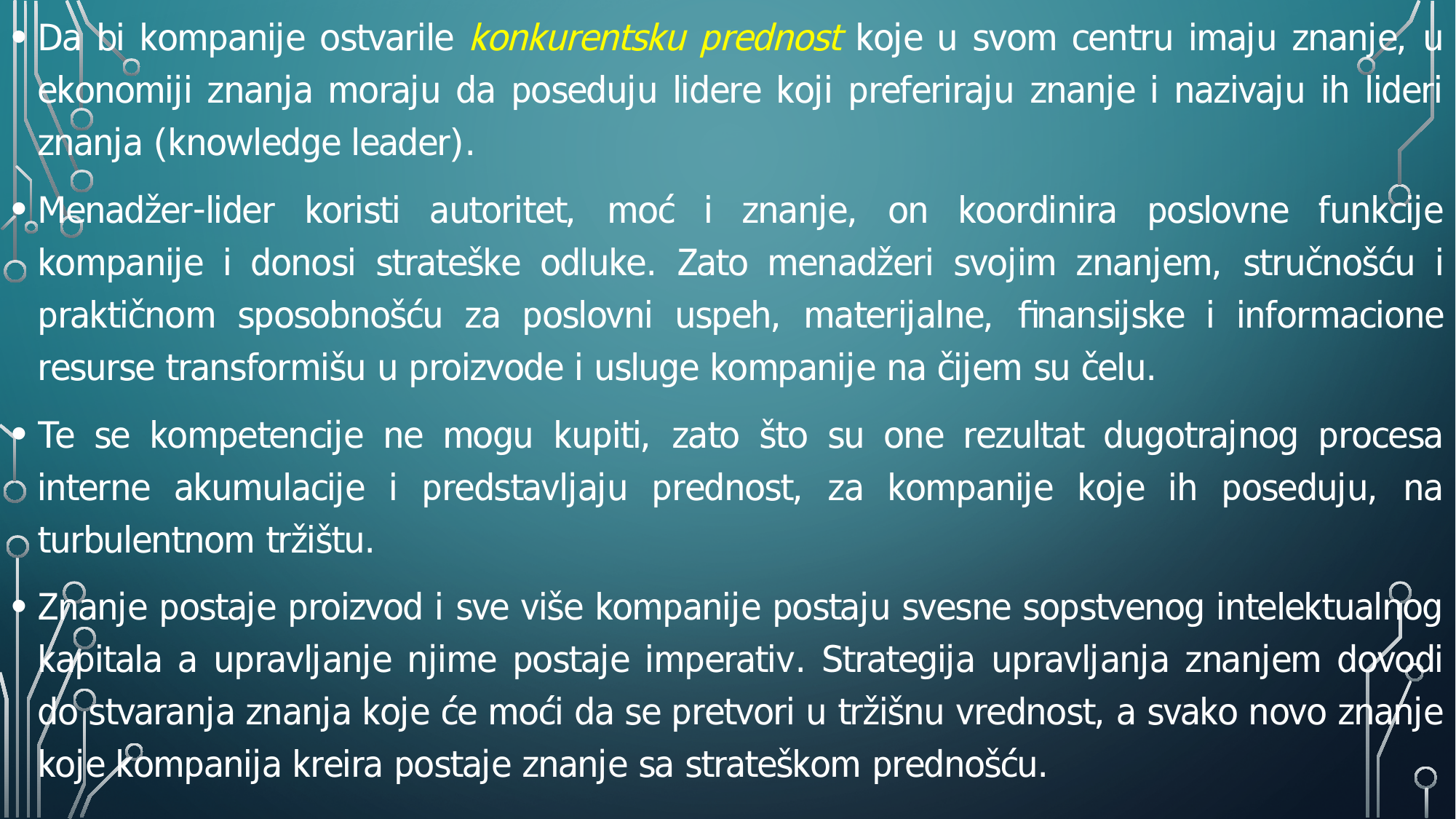

Da bi kompanije ostvarile konkurentsku prednost koje u svom centru imaju znanje, u ekonomiji znanja moraju da poseduju lidere koji preferiraju znanje i nazivaju ih lideri znanja (knowledge leader).
Menadžer-lider koristi autoritet, moć i znanje, on koordinira poslovne funkcije kompanije i donosi strateške odluke. Zato menadžeri svojim znanjem, stručnošću i praktičnom sposobnošću za poslovni uspeh, materijalne, finansijske i informacione resurse transformišu u proizvode i usluge kompanije na čijem su čelu.
Te se kompetencije ne mogu kupiti, zato što su one rezultat dugotrajnog procesa interne akumulacije i predstavljaju prednost, za kompanije koje ih poseduju, na turbulentnom tržištu.
Znanje postaje proizvod i sve više kompanije postaju svesne sopstvenog intelektualnog kapitala a upravljanje njime postaje imperativ. Strategija upravljanja znanjem dovodi do stvaranja znanja koje će moći da se pretvori u tržišnu vrednost, a svako novo znanje koje kompanija kreira postaje znanje sa strateškom prednošću.